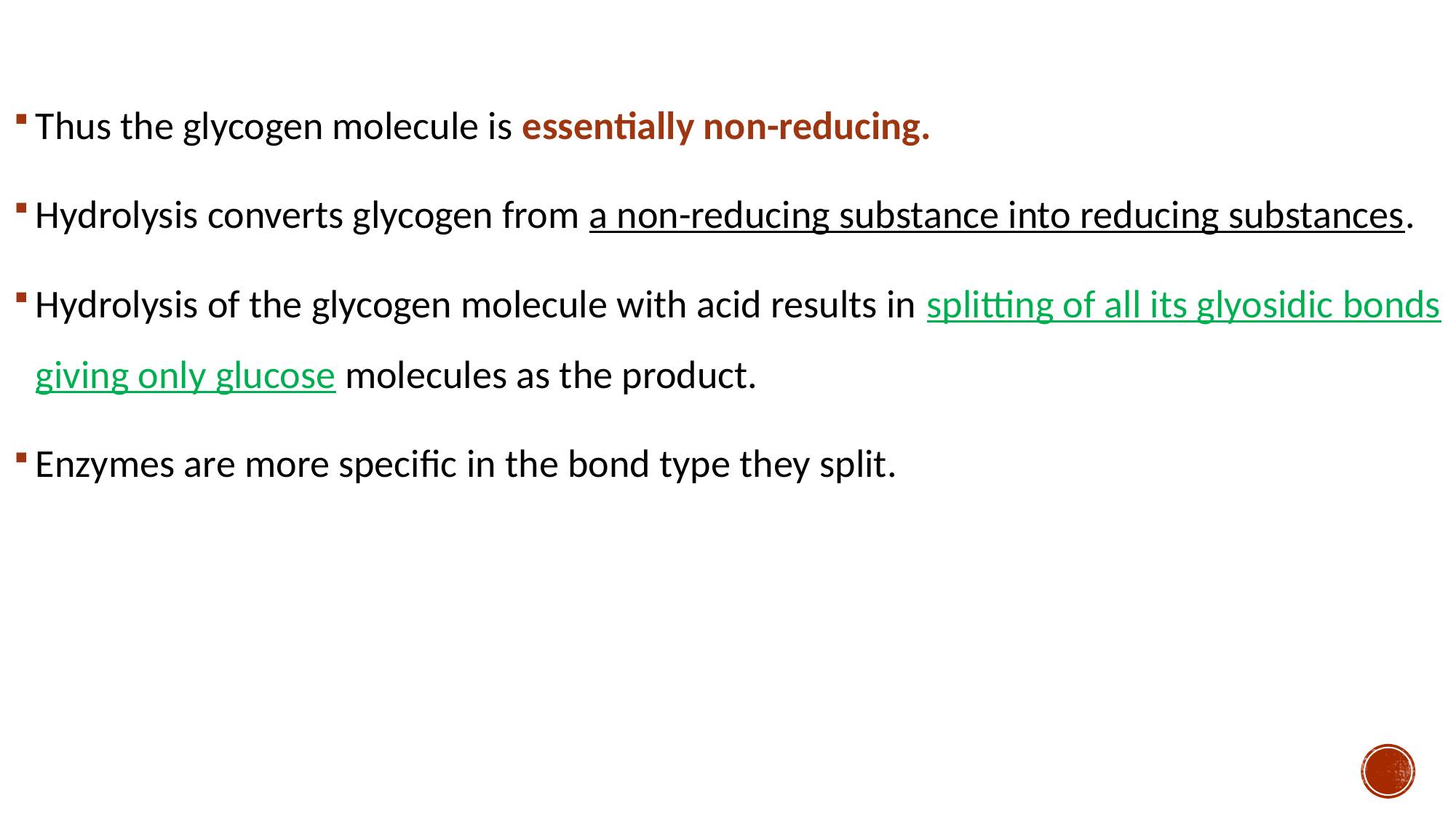

Thus the glycogen molecule is essentially non-reducing.
Hydrolysis converts glycogen from a non-reducing substance into reducing substances.
Hydrolysis of the glycogen molecule with acid results in splitting of all its glyosidic bonds giving only glucose molecules as the product.
Enzymes are more specific in the bond type they split.